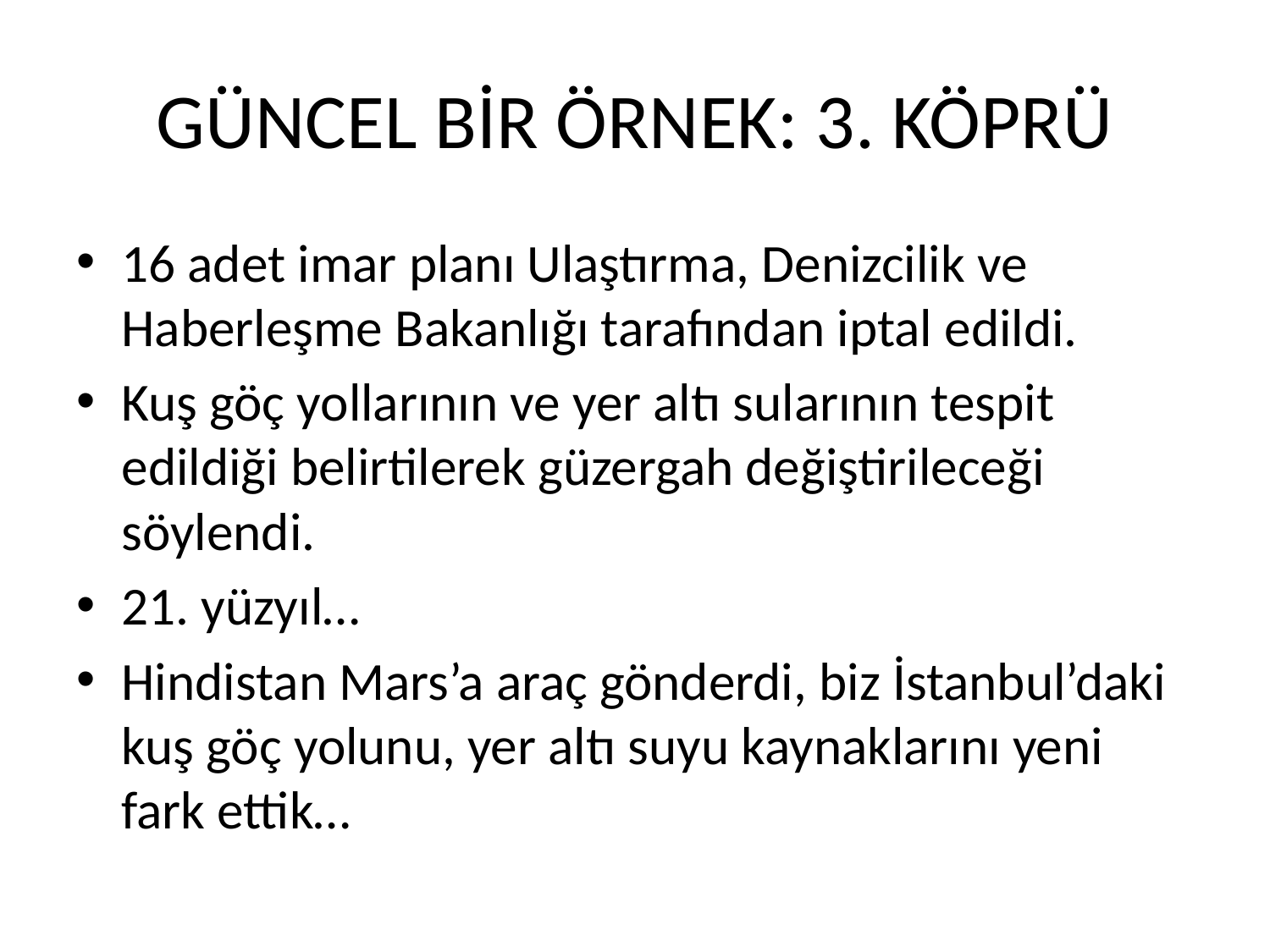

# GÜNCEL BİR ÖRNEK: 3. KÖPRÜ
16 adet imar planı Ulaştırma, Denizcilik ve Haberleşme Bakanlığı tarafından iptal edildi.
Kuş göç yollarının ve yer altı sularının tespit edildiği belirtilerek güzergah değiştirileceği söylendi.
21. yüzyıl…
Hindistan Mars’a araç gönderdi, biz İstanbul’daki kuş göç yolunu, yer altı suyu kaynaklarını yeni fark ettik…